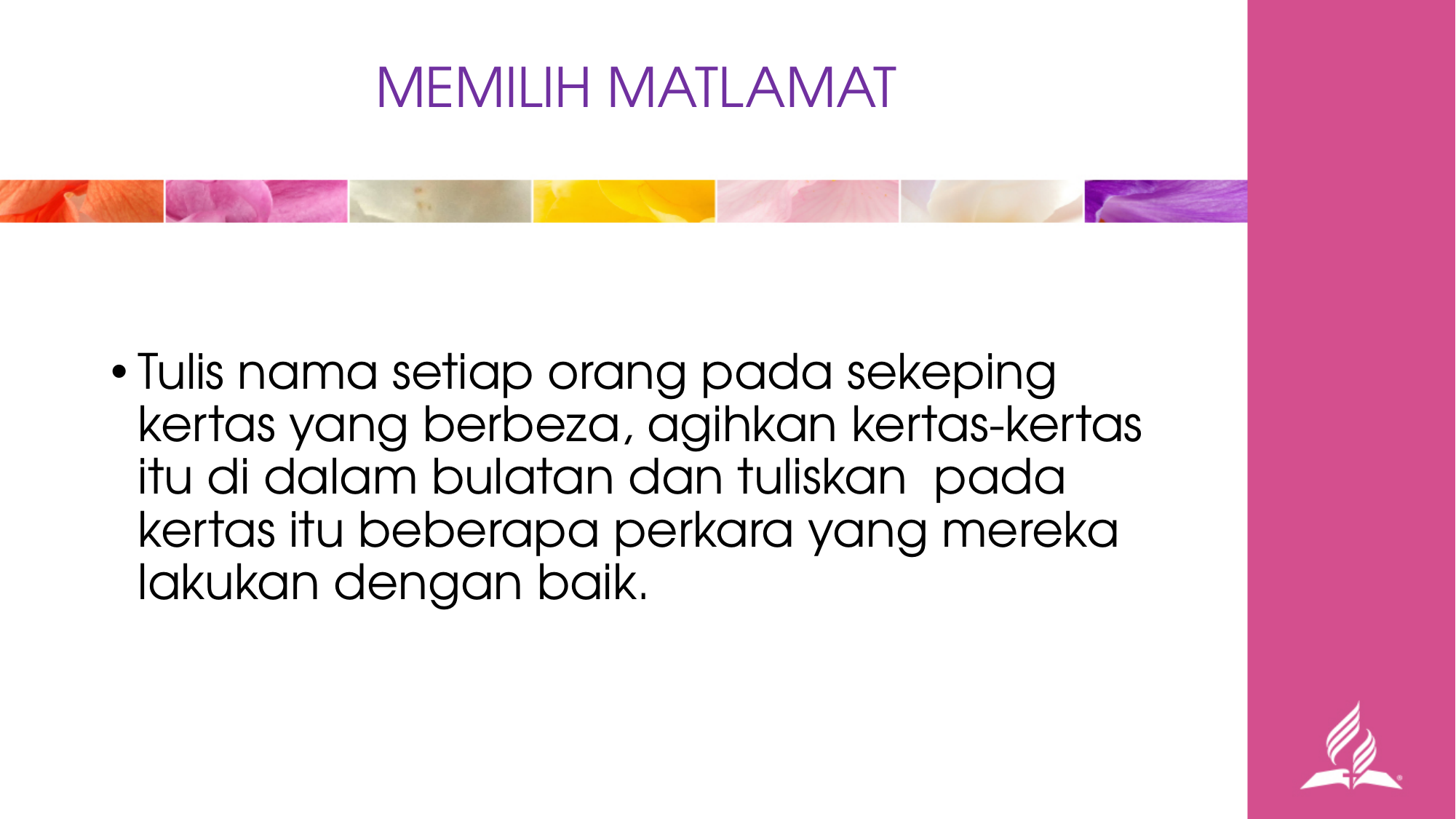

MEMILIH MATLAMAT
Tulis nama setiap orang pada sekeping kertas yang berbeza, agihkan kertas-kertas itu di dalam bulatan dan tuliskan  pada kertas itu beberapa perkara yang mereka lakukan dengan baik.